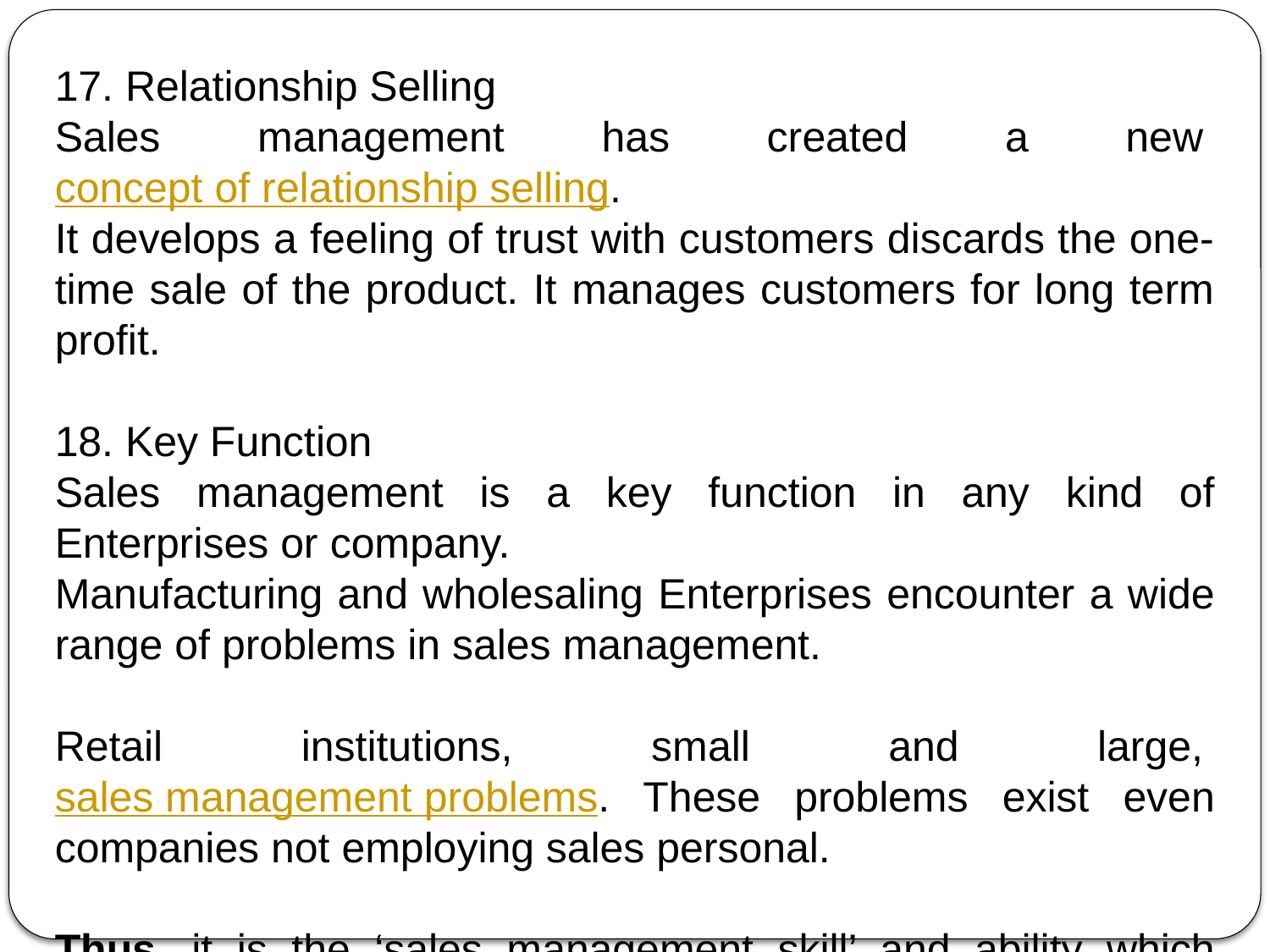

17. Relationship Selling
Sales management has created a new concept of relationship selling.
It develops a feeling of trust with customers discards the one-time sale of the product. It manages customers for long term profit.

18. Key Function
Sales management is a key function in any kind of Enterprises or company.
Manufacturing and wholesaling Enterprises encounter a wide range of problems in sales management.

Retail institutions, small and large, sales management problems. These problems exist even companies not employing sales personal.

Thus, it is the ‘sales management skill’ and ability which present innovative solutions to the problems